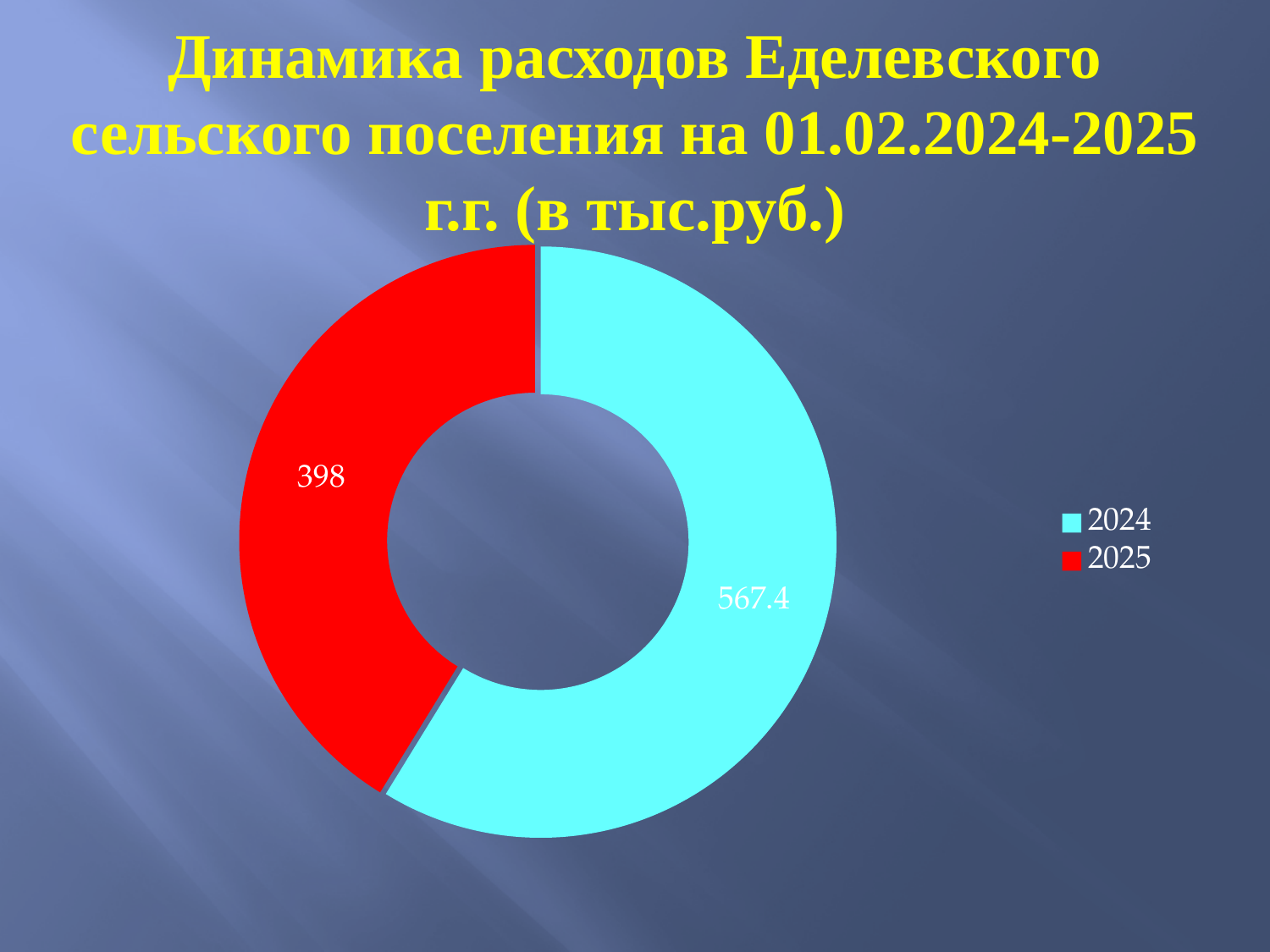

# Динамика расходов Еделевского сельского поселения на 01.02.2024-2025 г.г. (в тыс.руб.)

### Chart

| Category | Столбец2 |
|---|---|
| 2024 | 567.4 |
| 2025 | 398.0 |